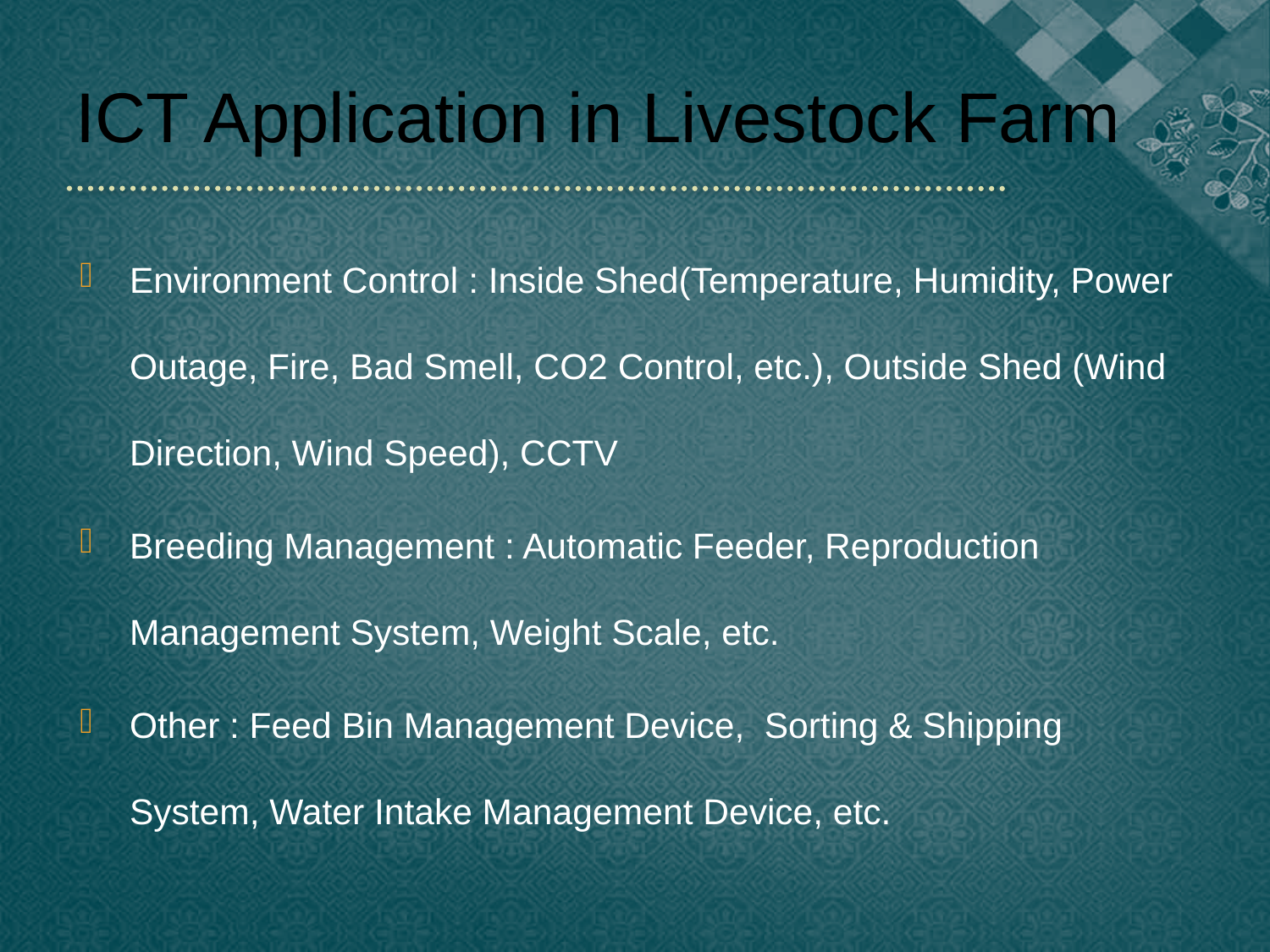

# ICT Application in Livestock Farm
Environment Control : Inside Shed(Temperature, Humidity, Power Outage, Fire, Bad Smell, CO2 Control, etc.), Outside Shed (Wind Direction, Wind Speed), CCTV
Breeding Management : Automatic Feeder, Reproduction Management System, Weight Scale, etc.
Other : Feed Bin Management Device,  Sorting & Shipping System, Water Intake Management Device, etc.